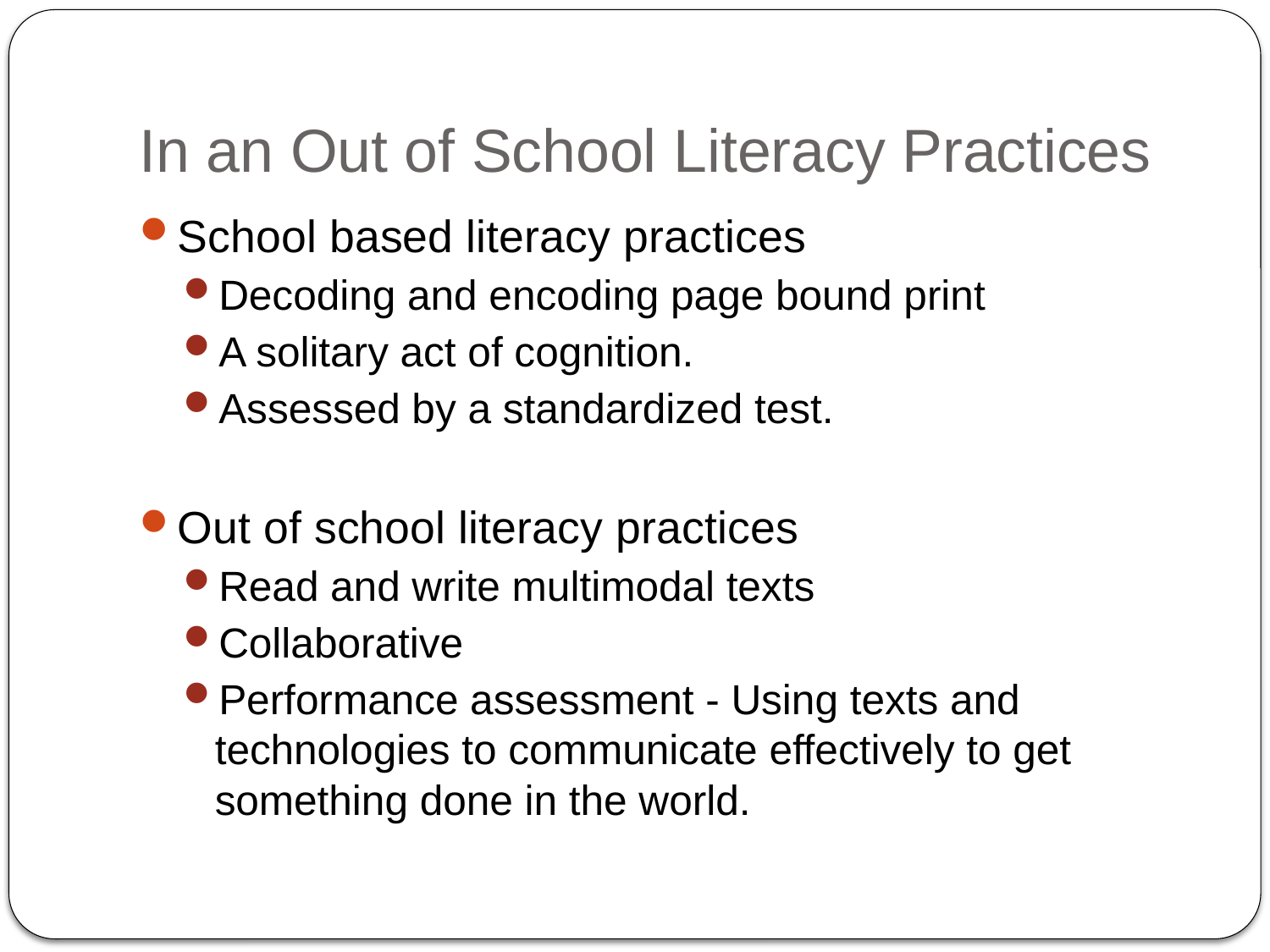

# In an Out of School Literacy Practices
School based literacy practices
Decoding and encoding page bound print
A solitary act of cognition.
Assessed by a standardized test.

Out of school literacy practices
Read and write multimodal texts
Collaborative
Performance assessment - Using texts and technologies to communicate effectively to get something done in the world.